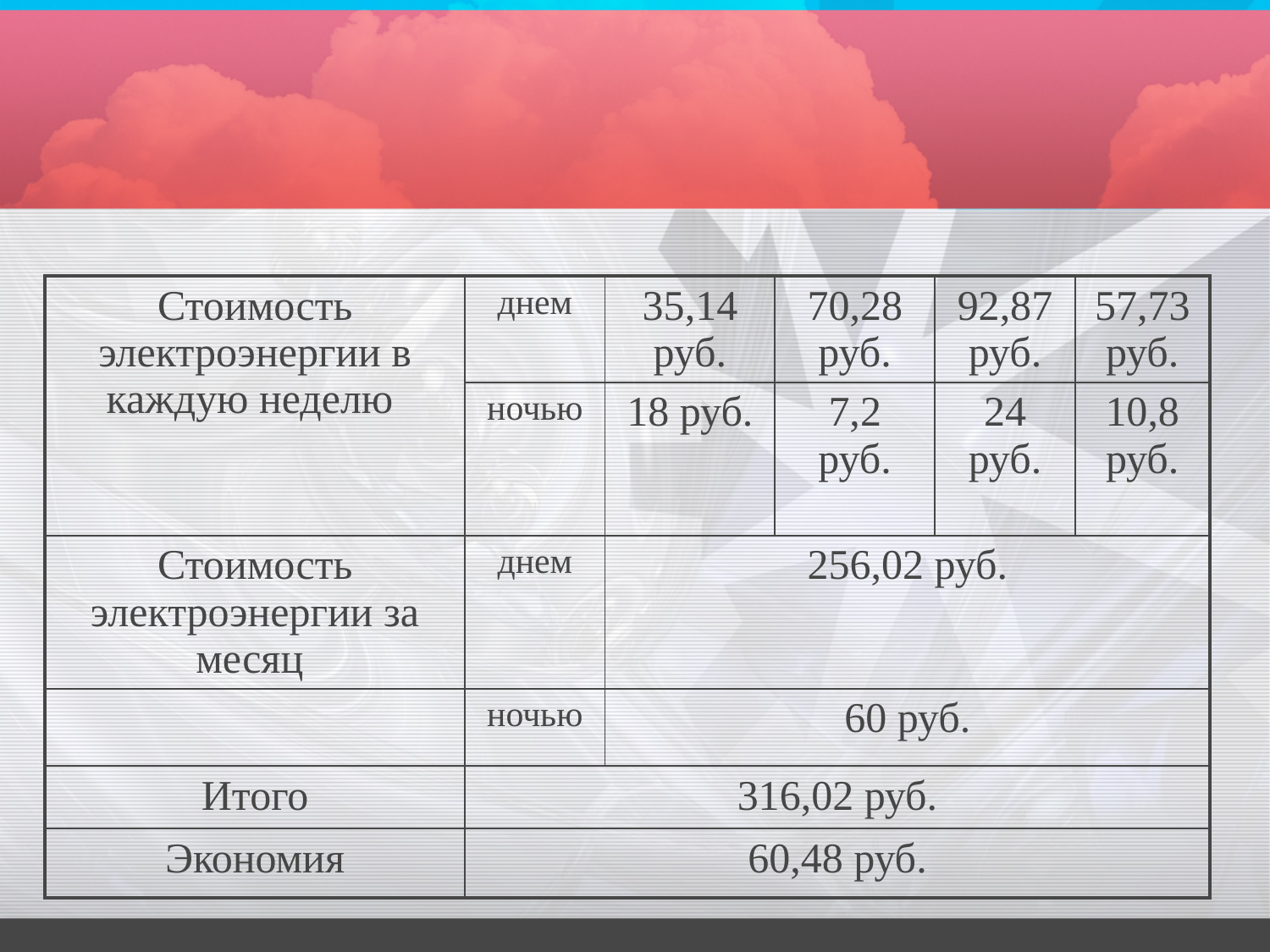

| Стоимость электроэнергии в каждую неделю | днем | 35,14 руб. | 70,28 руб. | 92,87 руб. | 57,73 руб. |
| --- | --- | --- | --- | --- | --- |
|  | ночью | 18 руб. | 7,2 руб. | 24 руб. | 10,8 руб. |
| Стоимость электроэнергии за месяц | днем | 256,02 руб. |  |  |  |
|  | ночью | 60 руб. |  |  |  |
| Итого | 316,02 руб. |  |  |  |  |
| Экономия | 60,48 руб. |  |  |  |  |